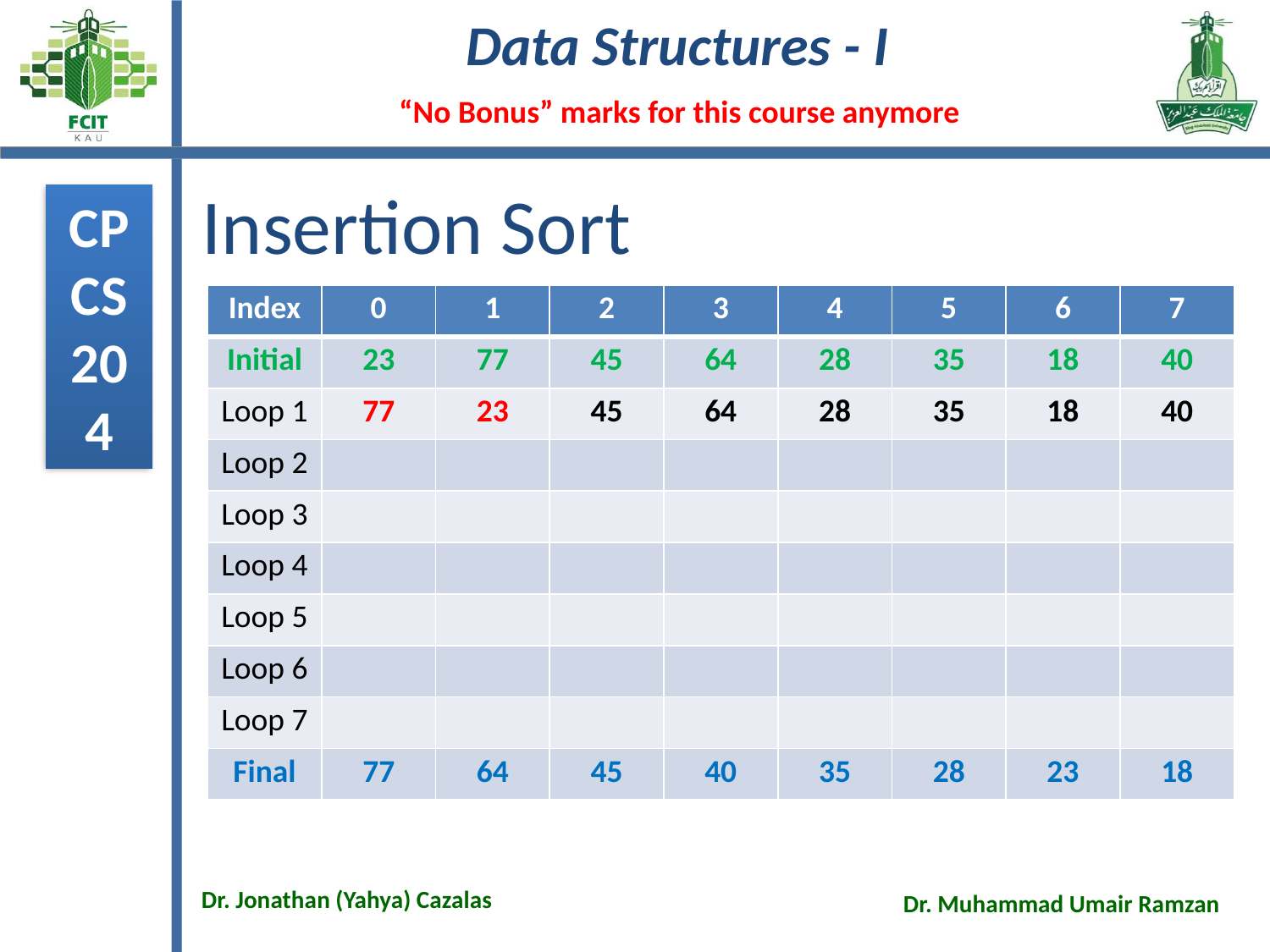

# Insertion Sort
| Index | 0 | 1 | 2 | 3 | 4 | 5 | 6 | 7 |
| --- | --- | --- | --- | --- | --- | --- | --- | --- |
| Initial | 23 | 77 | 45 | 64 | 28 | 35 | 18 | 40 |
| Loop 1 | 77 | 23 | 45 | 64 | 28 | 35 | 18 | 40 |
| Loop 2 |  |  |  |  |  |  |  |  |
| Loop 3 |  |  |  |  |  |  |  |  |
| Loop 4 |  |  |  |  |  |  |  |  |
| Loop 5 |  |  |  |  |  |  |  |  |
| Loop 6 |  |  |  |  |  |  |  |  |
| Loop 7 |  |  |  |  |  |  |  |  |
| Final | 77 | 64 | 45 | 40 | 35 | 28 | 23 | 18 |